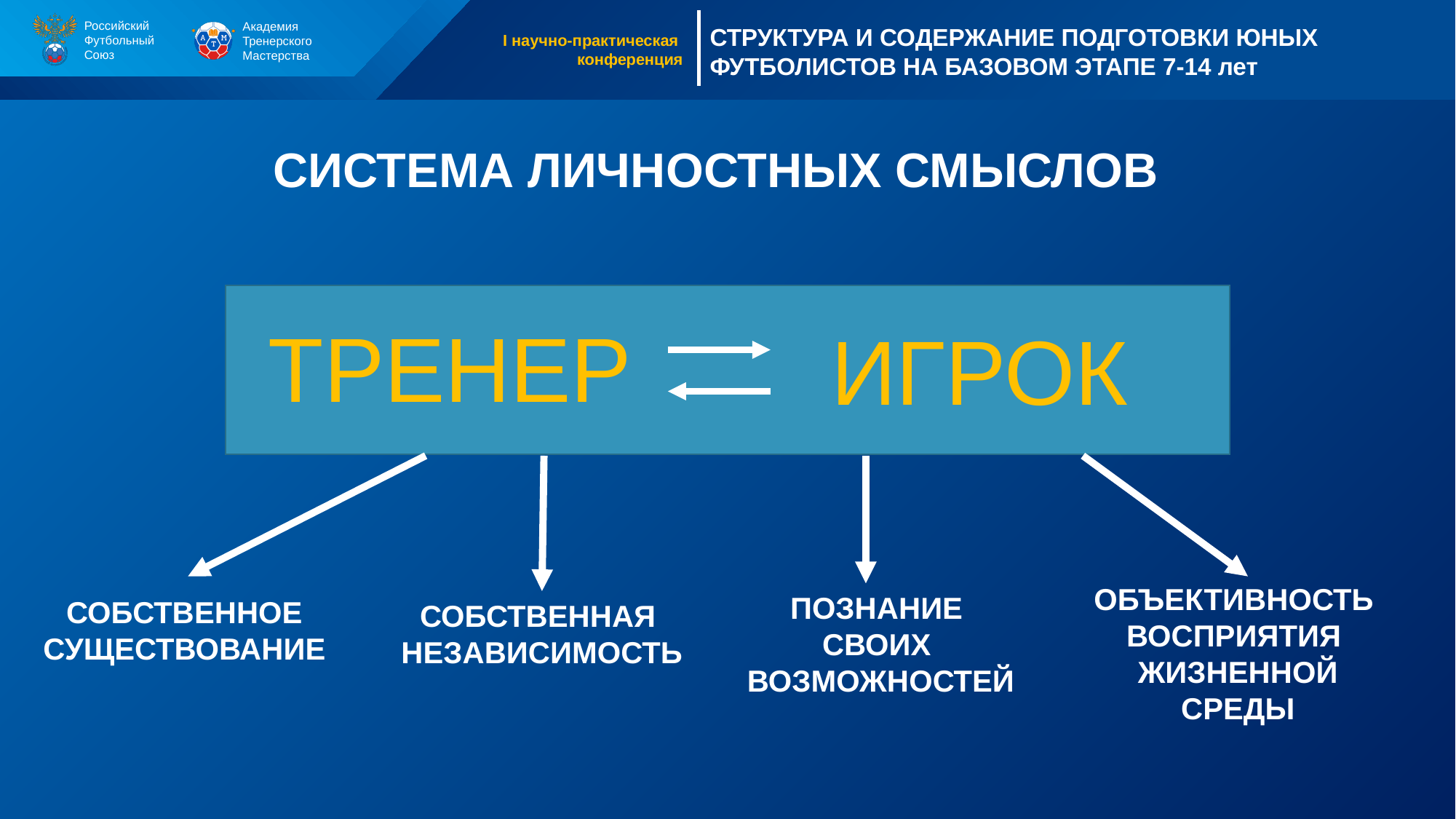

СИСТЕМА ЛИЧНОСТНЫХ СМЫСЛОВ

# ТРЕНЕР
ИГРОК
ОБЪЕКТИВНОСТЬ
ВОСПРИЯТИЯ
ЖИЗНЕННОЙ
СРЕДЫ
ПОЗНАНИЕ
СВОИХ
ВОЗМОЖНОСТЕЙ
СОБСТВЕННОЕ
СУЩЕСТВОВАНИЕ
СОБСТВЕННАЯ
НЕЗАВИСИМОСТЬ